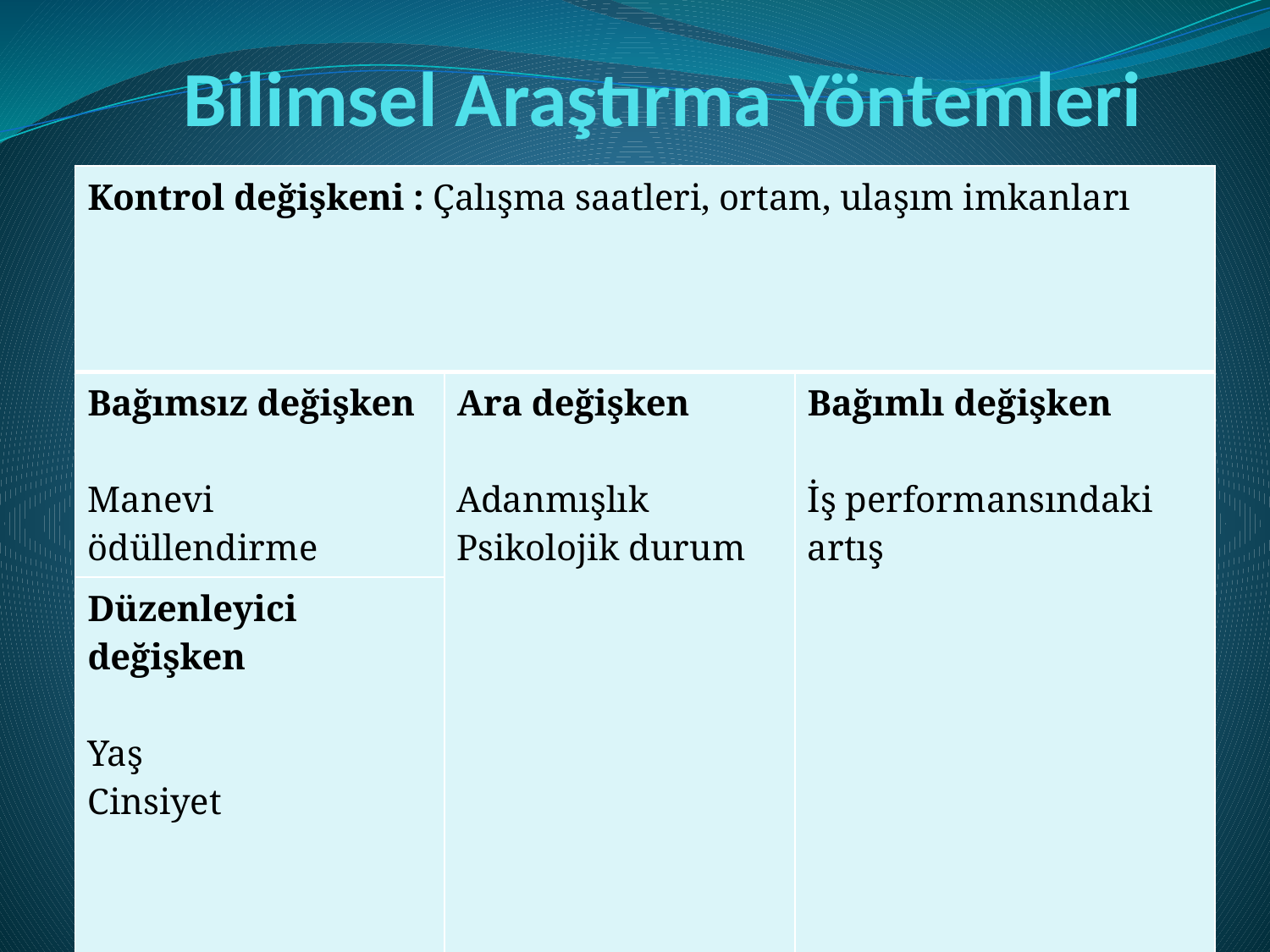

# Bilimsel Araştırma Yöntemleri

| Kontrol değişkeni : Çalışma saatleri, ortam, ulaşım imkanları |  |  |
| --- | --- | --- |
| Bağımsız değişken Manevi ödüllendirme | Ara değişken Adanmışlık Psikolojik durum | Bağımlı değişken İş performansındaki artış |
| Düzenleyici değişken Yaş Cinsiyet |  |  |
|  |
| --- |
|  |
|  |
|  |
|  |
|  |
|  |